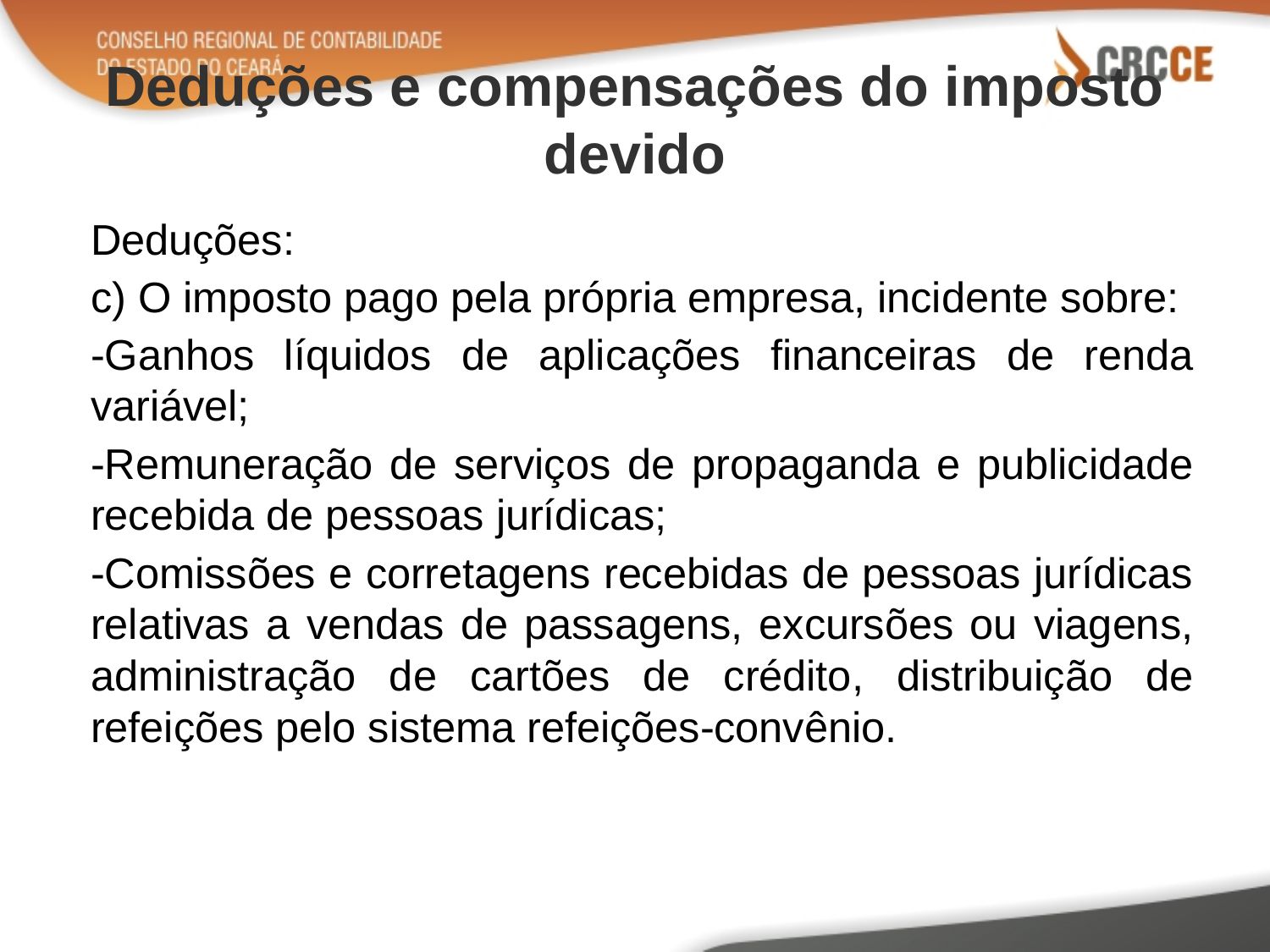

# Deduções e compensações do imposto devido
Deduções:
c) O imposto pago pela própria empresa, incidente sobre:
-Ganhos líquidos de aplicações financeiras de renda variável;
-Remuneração de serviços de propaganda e publicidade recebida de pessoas jurídicas;
-Comissões e corretagens recebidas de pessoas jurídicas relativas a vendas de passagens, excursões ou viagens, administração de cartões de crédito, distribuição de refeições pelo sistema refeições-convênio.